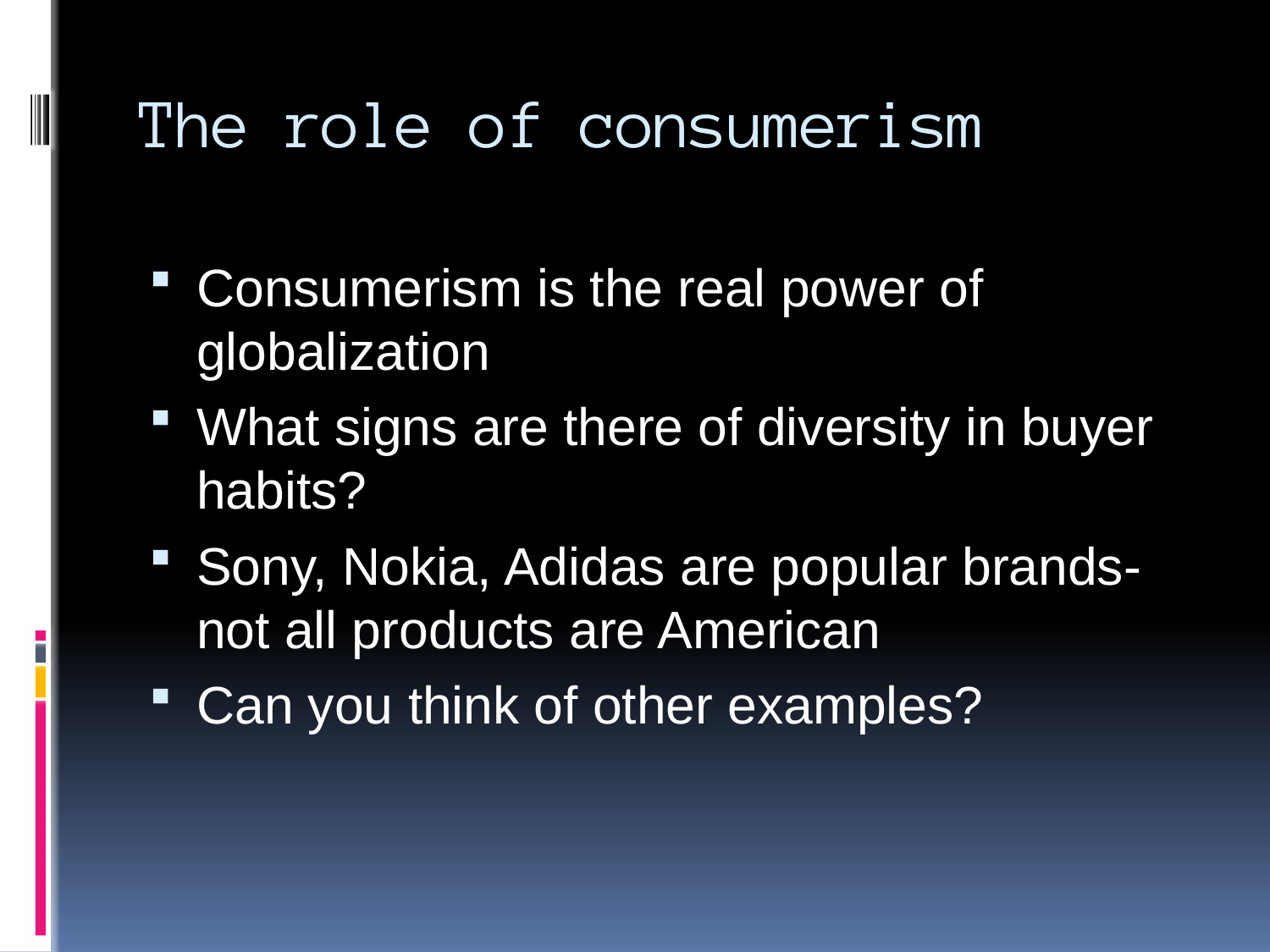

# The role of consumerism
Consumerism is the real power of globalization
What signs are there of diversity in buyer habits?
Sony, Nokia, Adidas are popular brands- not all products are American
Can you think of other examples?